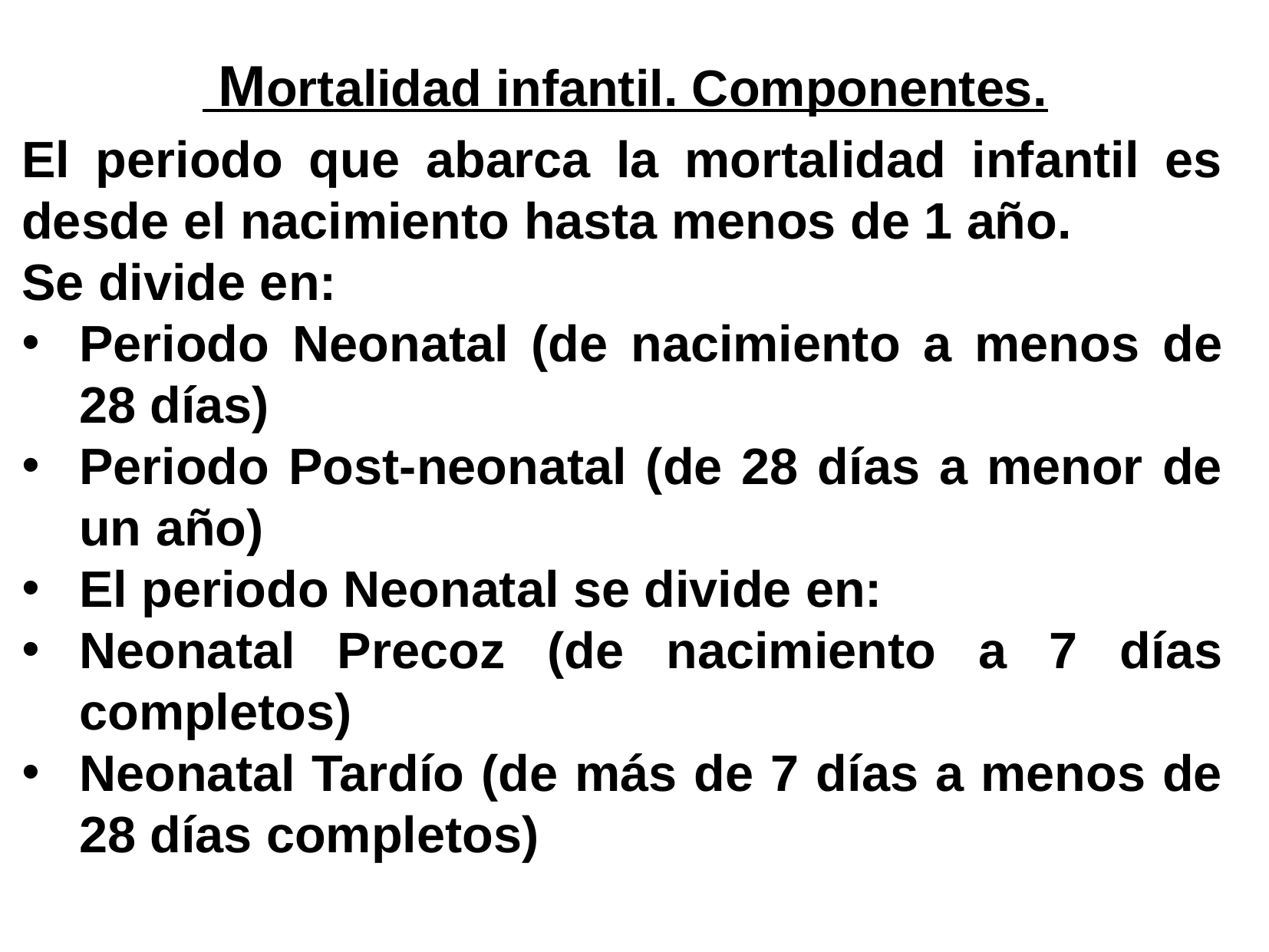

Mortalidad infantil. Componentes.
El periodo que abarca la mortalidad infantil es desde el nacimiento hasta menos de 1 año.
Se divide en:
Periodo Neonatal (de nacimiento a menos de 28 días)
Periodo Post-neonatal (de 28 días a menor de un año)
El periodo Neonatal se divide en:
Neonatal Precoz (de nacimiento a 7 días completos)
Neonatal Tardío (de más de 7 días a menos de 28 días completos)